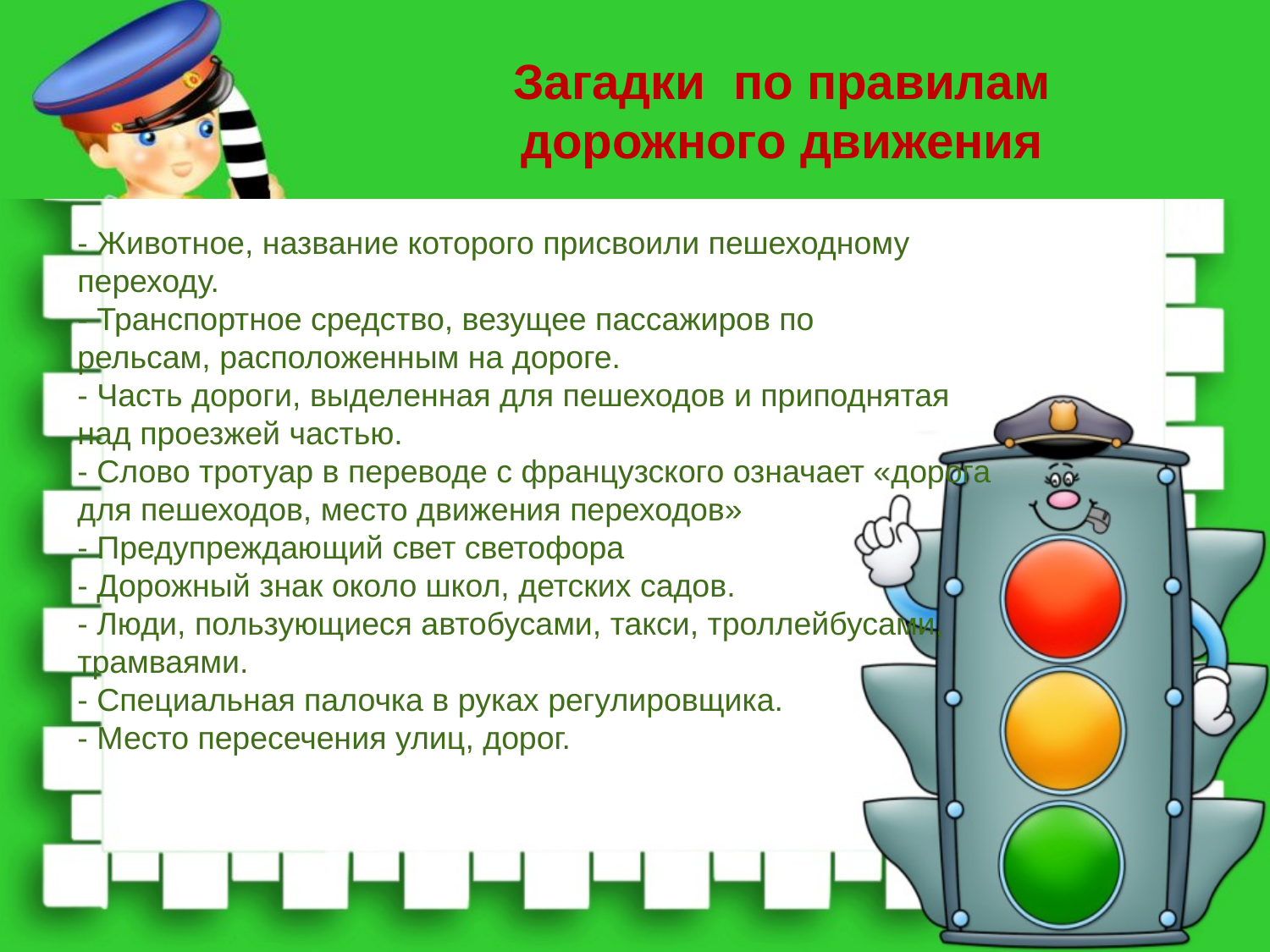

Загадки  по правилам дорожного движения
- Животное, название которого присвоили пешеходному переходу.
- Транспортное средство, везущее пассажиров по рельсам, расположенным на дороге.
- Часть дороги, выделенная для пешеходов и приподнятая над проезжей частью.
- Слово тротуар в переводе с французского означает «дорога для пешеходов, место движения переходов»
- Предупреждающий свет светофора
- Дорожный знак около школ, детских садов.
- Люди, пользующиеся автобусами, такси, троллейбусами, трамваями.
- Специальная палочка в руках регулировщика.
- Место пересечения улиц, дорог.